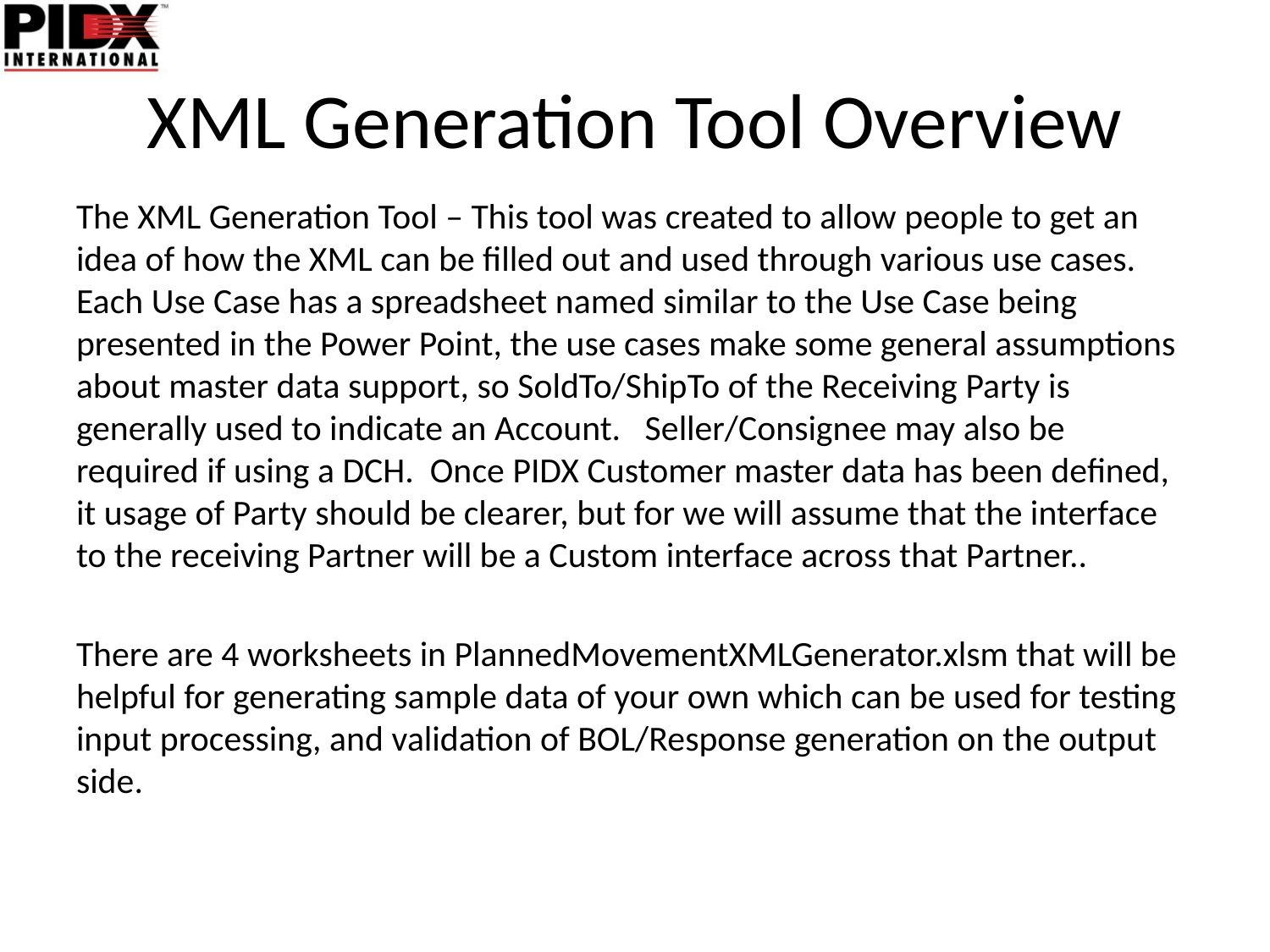

# XML Generation Tool Overview
The XML Generation Tool – This tool was created to allow people to get an idea of how the XML can be filled out and used through various use cases.   Each Use Case has a spreadsheet named similar to the Use Case being presented in the Power Point, the use cases make some general assumptions about master data support, so SoldTo/ShipTo of the Receiving Party is generally used to indicate an Account.   Seller/Consignee may also be required if using a DCH.  Once PIDX Customer master data has been defined, it usage of Party should be clearer, but for we will assume that the interface to the receiving Partner will be a Custom interface across that Partner..

There are 4 worksheets in PlannedMovementXMLGenerator.xlsm that will be helpful for generating sample data of your own which can be used for testing  input processing, and validation of BOL/Response generation on the output side.